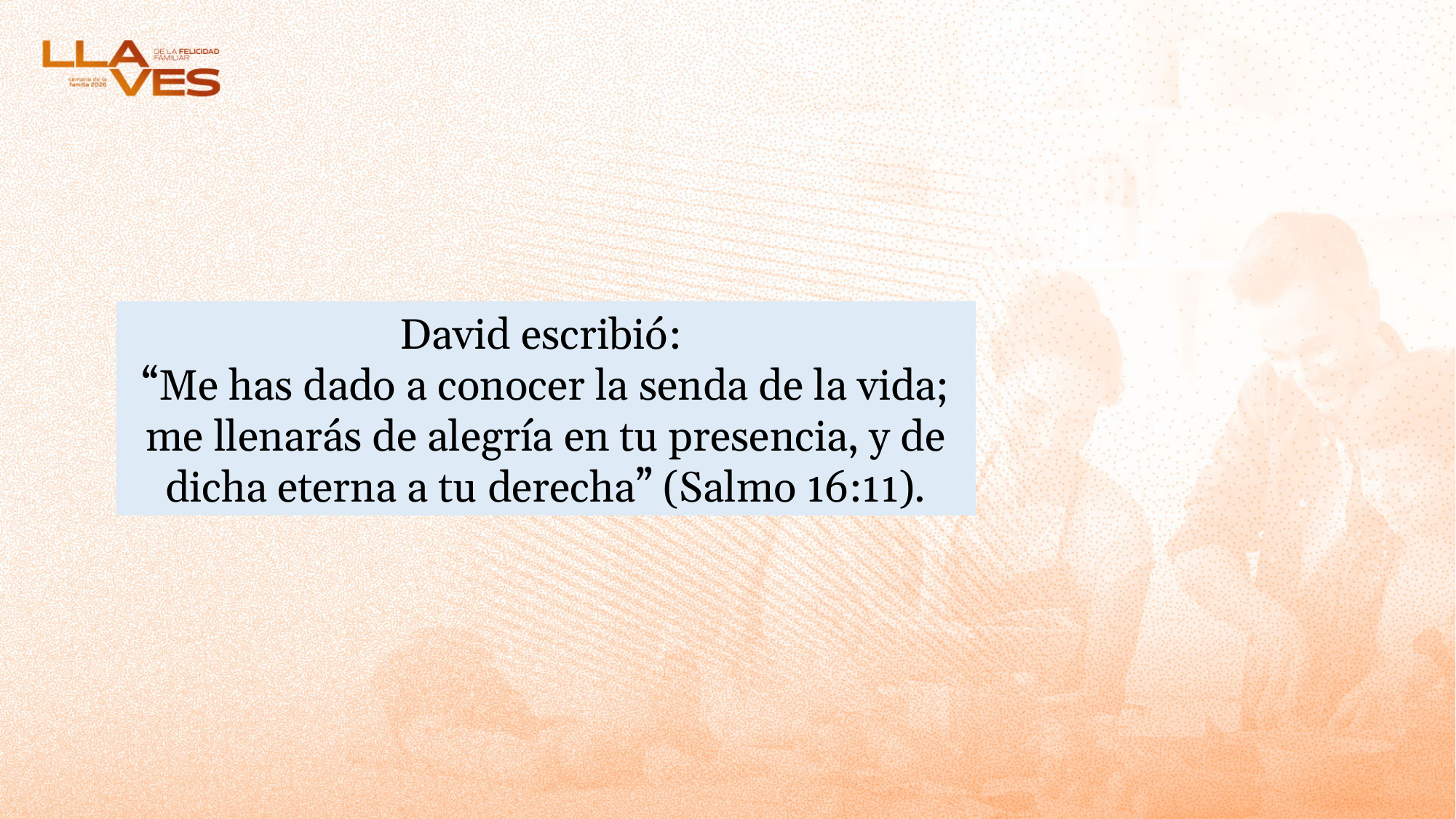

David escribió:
“Me has dado a conocer la senda de la vida; me llenarás de alegría en tu presencia, y de dicha eterna a tu derecha” (Salmo 16:11).